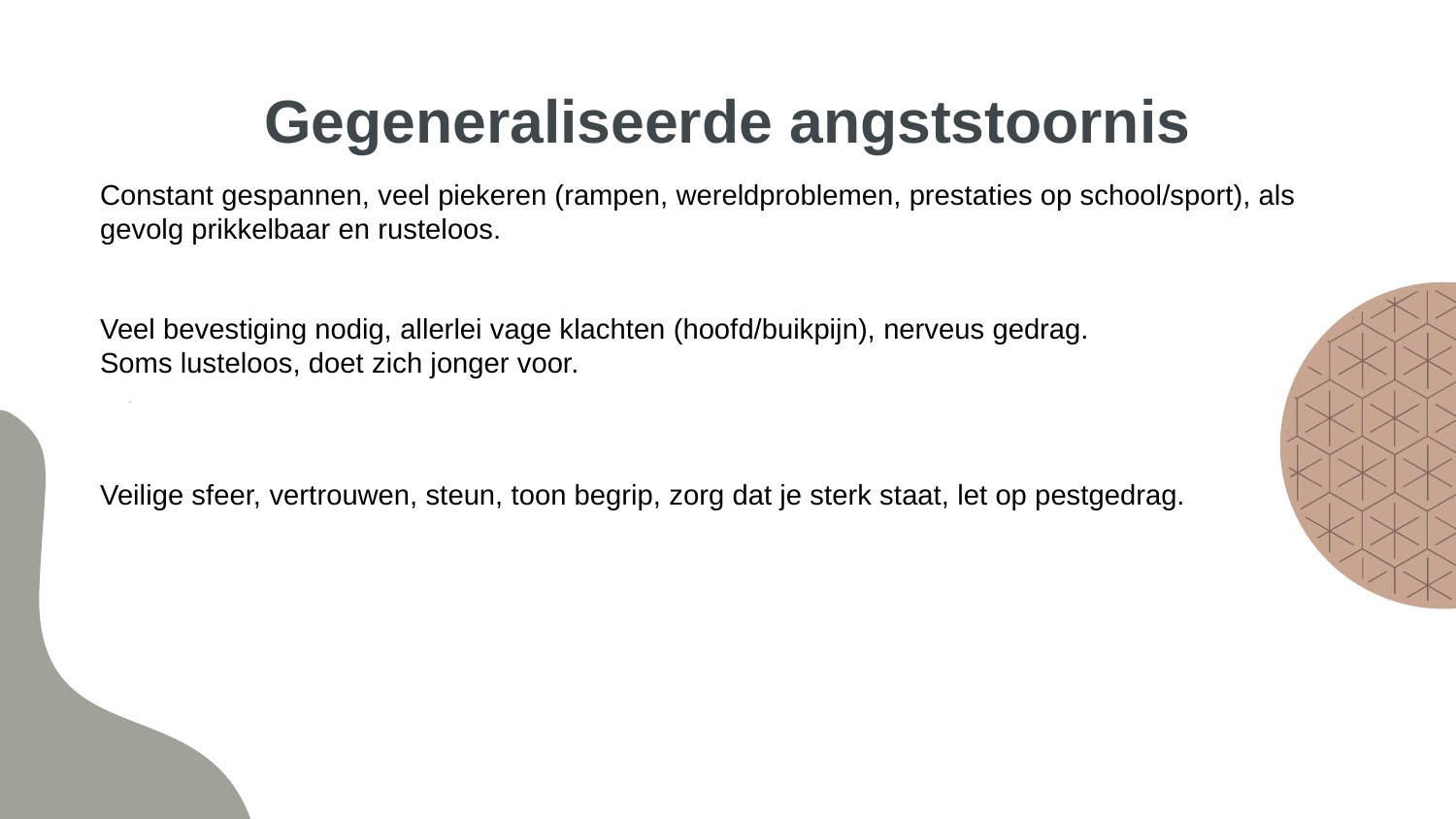

# Gegeneraliseerde angststoornis
Constant gespannen, veel piekeren (rampen, wereldproblemen, prestaties op school/sport), als gevolg prikkelbaar en rusteloos.
Veel bevestiging nodig, allerlei vage klachten (hoofd/buikpijn), nerveus gedrag.
Soms lusteloos, doet zich jonger voor.

Veilige sfeer, vertrouwen, steun, toon begrip, zorg dat je sterk staat, let op pestgedrag.